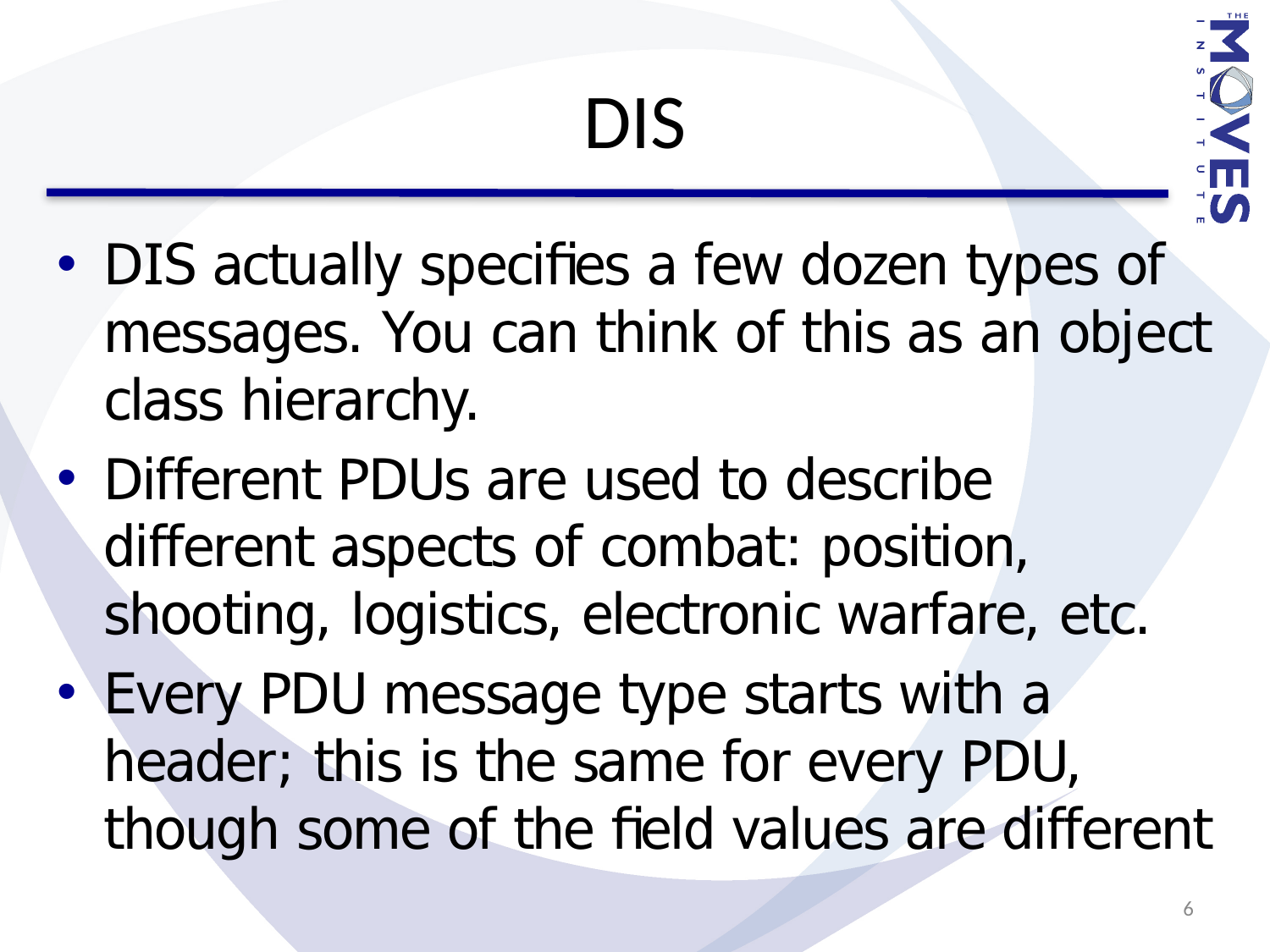

# DIS
DIS actually specifies a few dozen types of messages. You can think of this as an object class hierarchy.
Different PDUs are used to describe different aspects of combat: position, shooting, logistics, electronic warfare, etc.
Every PDU message type starts with a header; this is the same for every PDU, though some of the field values are different
6